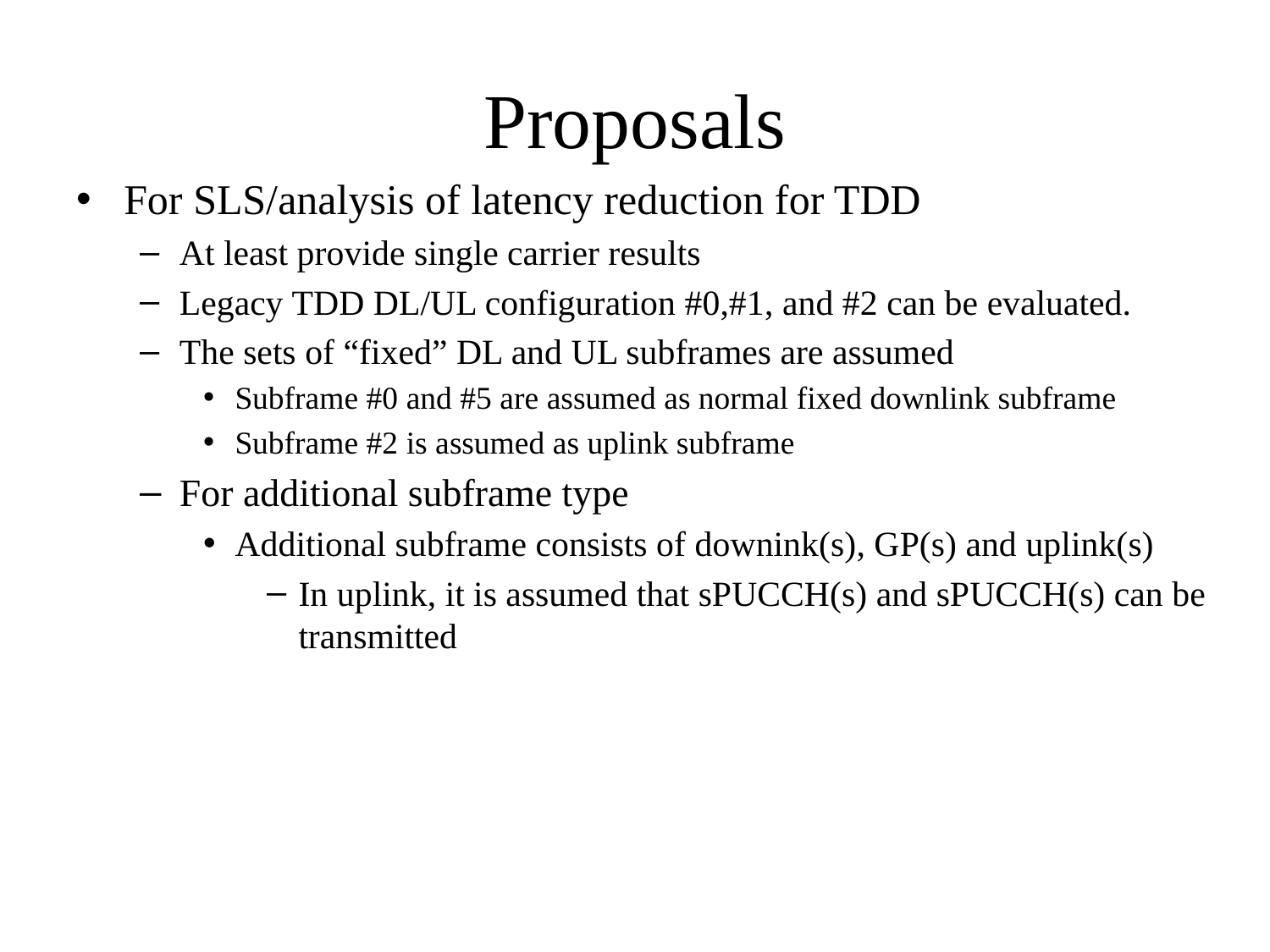

# Proposals
For SLS/analysis of latency reduction for TDD
At least provide single carrier results
Legacy TDD DL/UL configuration #0,#1, and #2 can be evaluated.
The sets of “fixed” DL and UL subframes are assumed
Subframe #0 and #5 are assumed as normal fixed downlink subframe
Subframe #2 is assumed as uplink subframe
For additional subframe type
Additional subframe consists of downink(s), GP(s) and uplink(s)
In uplink, it is assumed that sPUCCH(s) and sPUCCH(s) can be transmitted